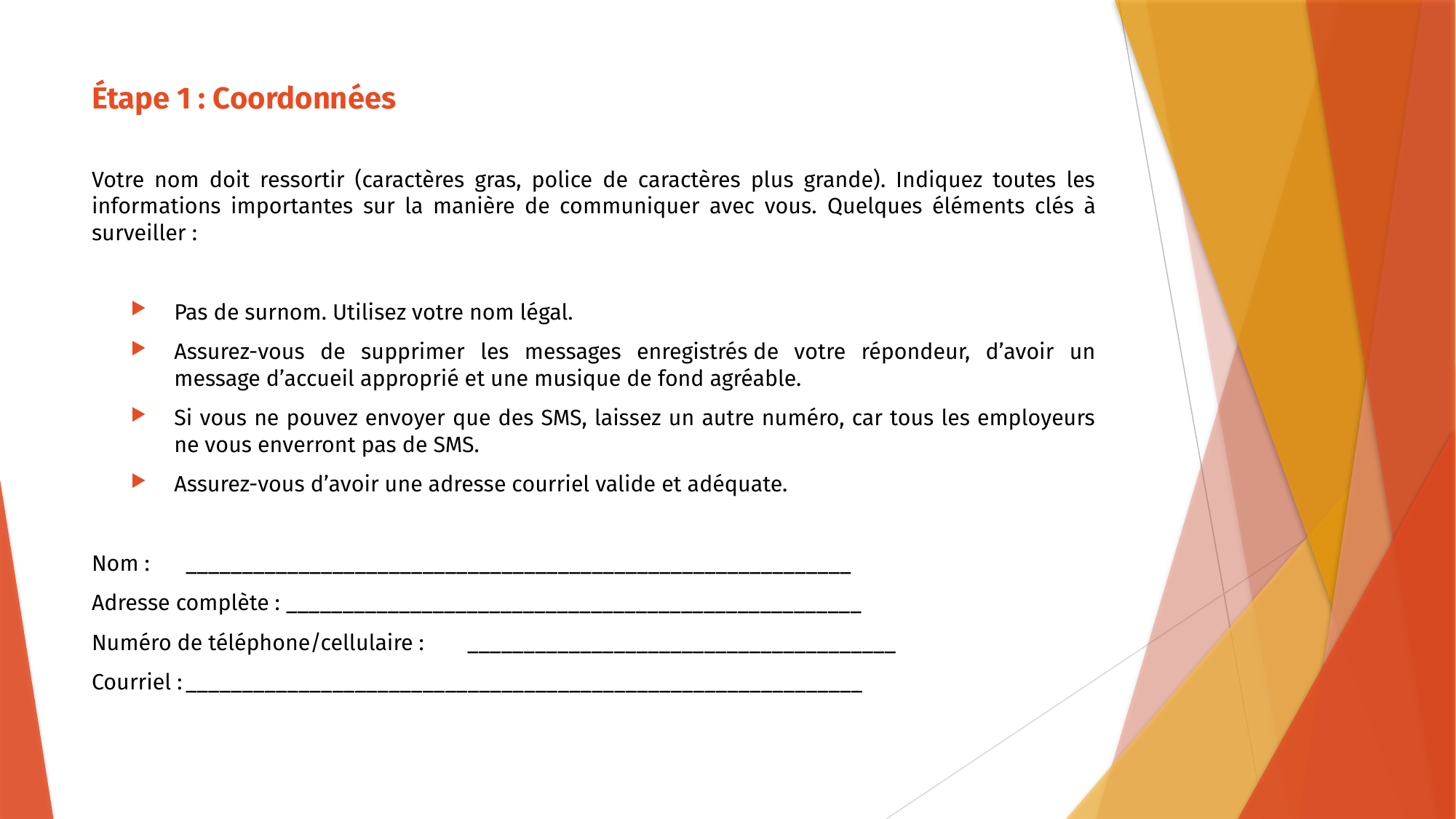

# Étape 1 : Coordonnées
Votre nom doit ressortir (caractères gras, police de caractères plus grande). Indiquez toutes les informations importantes sur la manière de communiquer avec vous. Quelques éléments clés à surveiller :

Pas de surnom. Utilisez votre nom légal.
Assurez-vous de supprimer les messages enregistrés de votre répondeur, d’avoir un message d’accueil approprié et une musique de fond agréable.
Si vous ne pouvez envoyer que des SMS, laissez un autre numéro, car tous les employeurs ne vous enverront pas de SMS.
Assurez-vous d’avoir une adresse courriel valide et adéquate.

Nom :	___________________________________________________________
Adresse complète : ___________________________________________________
Numéro de téléphone/cellulaire :	______________________________________
Courriel :	____________________________________________________________